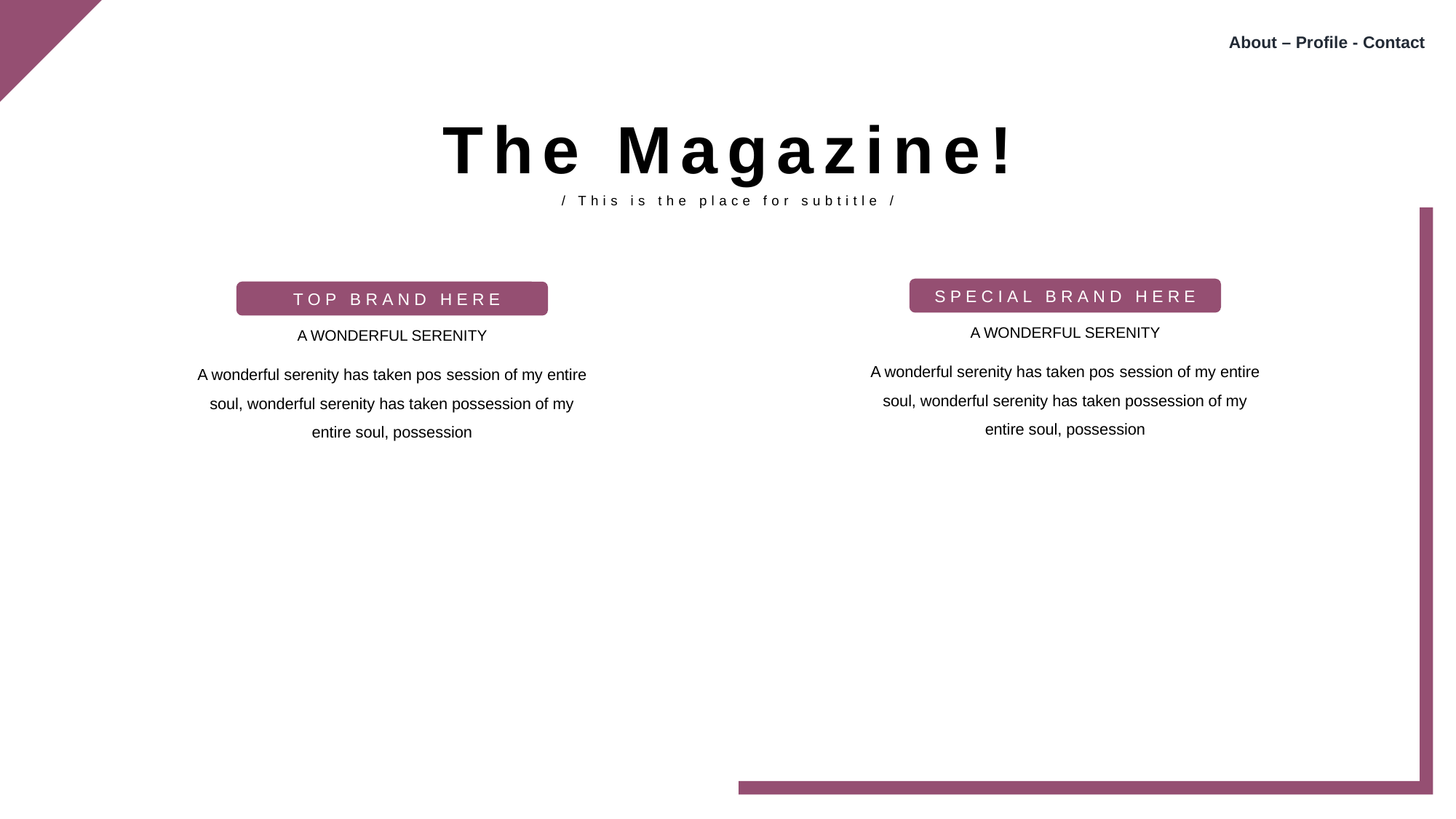

About – Profile - Contact
The Magazine!
/ This is the place for subtitle /

SPECIAL BRAND HERE
 TOP BRAND HERE
A WONDERFUL SERENITY
A WONDERFUL SERENITY

A wonderful serenity has taken pos session of my entire soul, wonderful serenity has taken possession of my entire soul, possession
A wonderful serenity has taken pos session of my entire soul, wonderful serenity has taken possession of my entire soul, possession